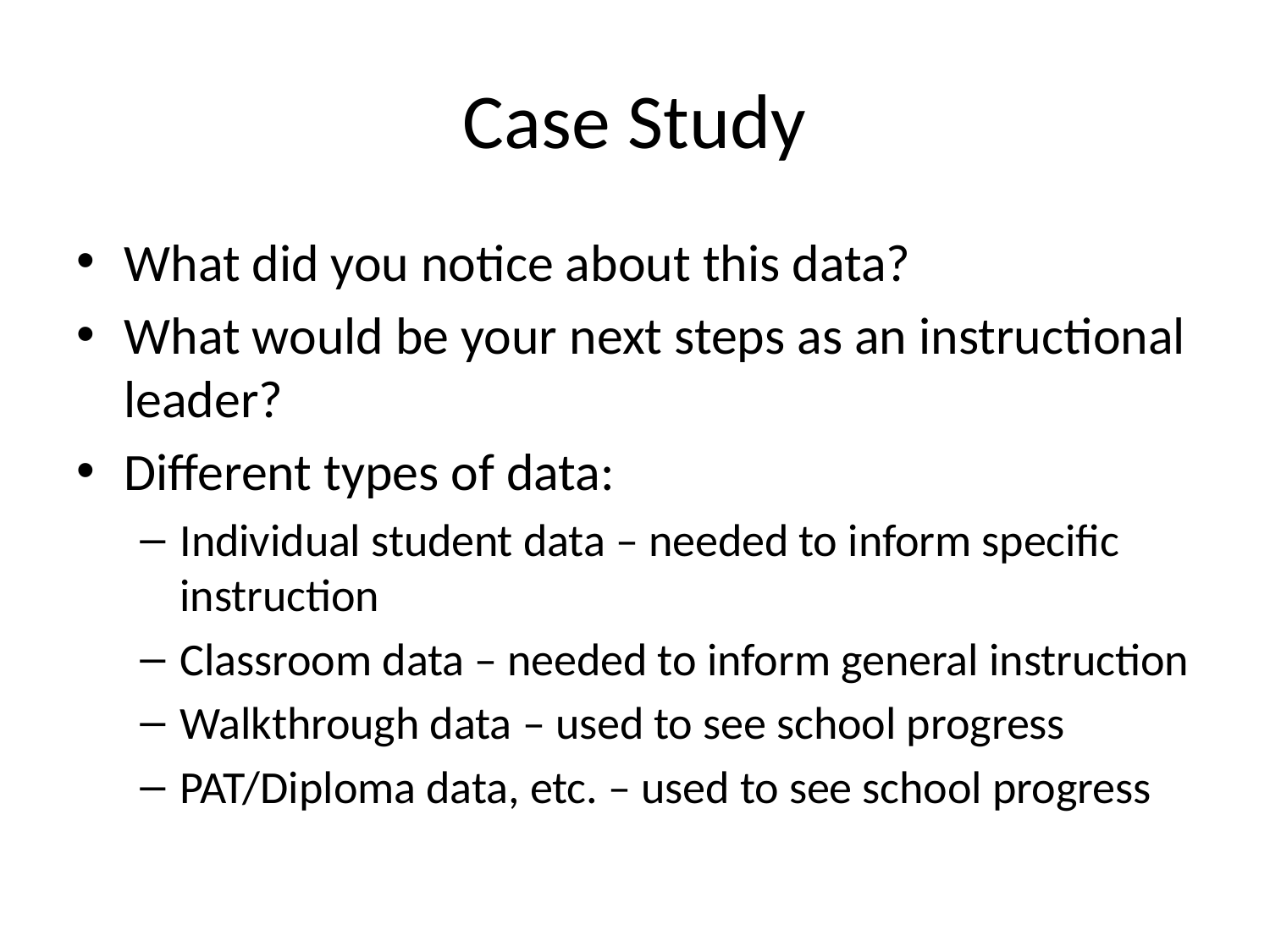

# Case Study
What did you notice about this data?
What would be your next steps as an instructional leader?
Different types of data:
Individual student data – needed to inform specific instruction
Classroom data – needed to inform general instruction
Walkthrough data – used to see school progress
PAT/Diploma data, etc. – used to see school progress